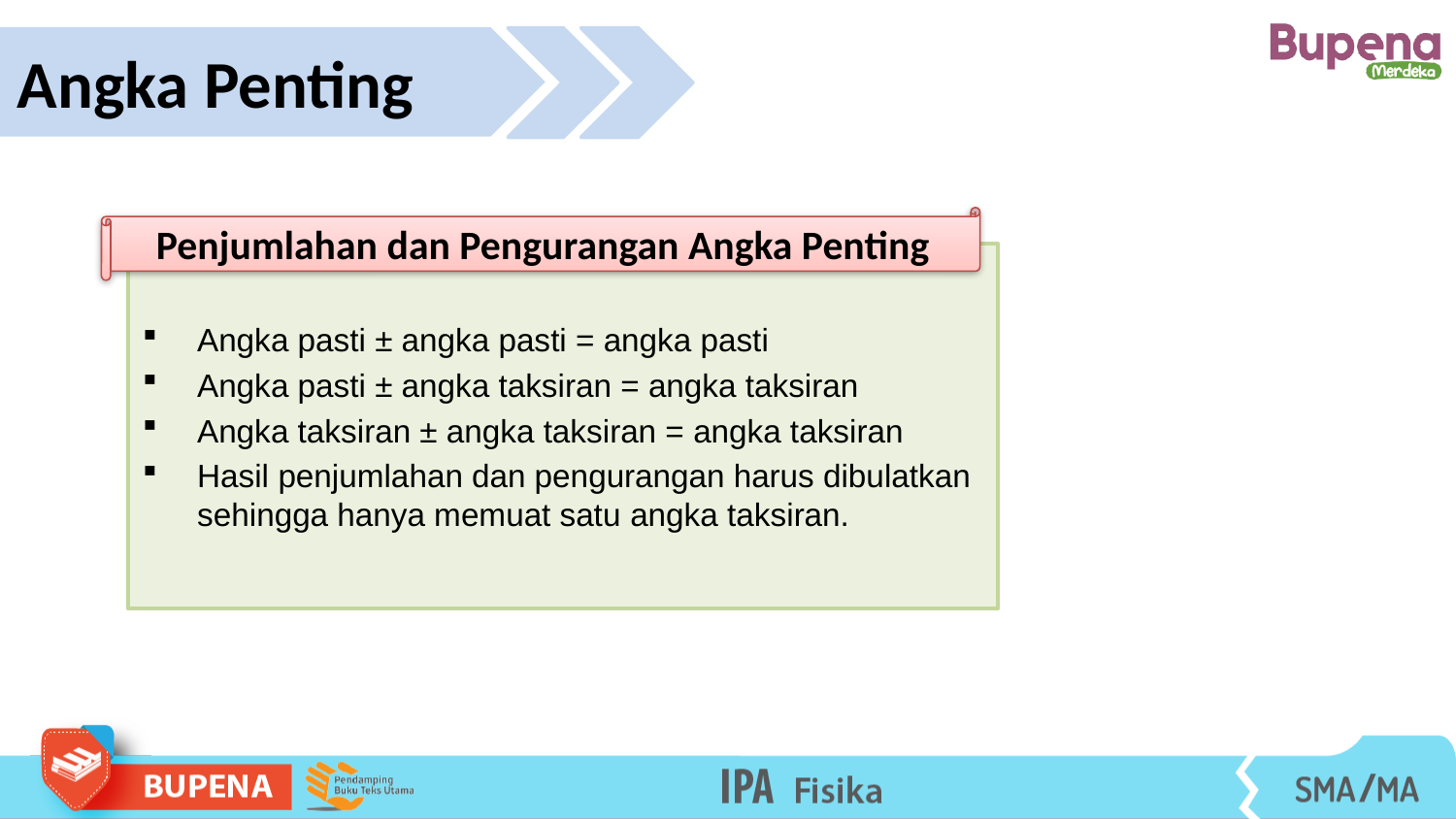

Angka Penting

Penjumlahan dan Pengurangan Angka Penting
Angka pasti ± angka pasti = angka pasti
Angka pasti ± angka taksiran = angka taksiran
Angka taksiran ± angka taksiran = angka taksiran
Hasil penjumlahan dan pengurangan harus dibulatkan sehingga hanya memuat satu angka taksiran.